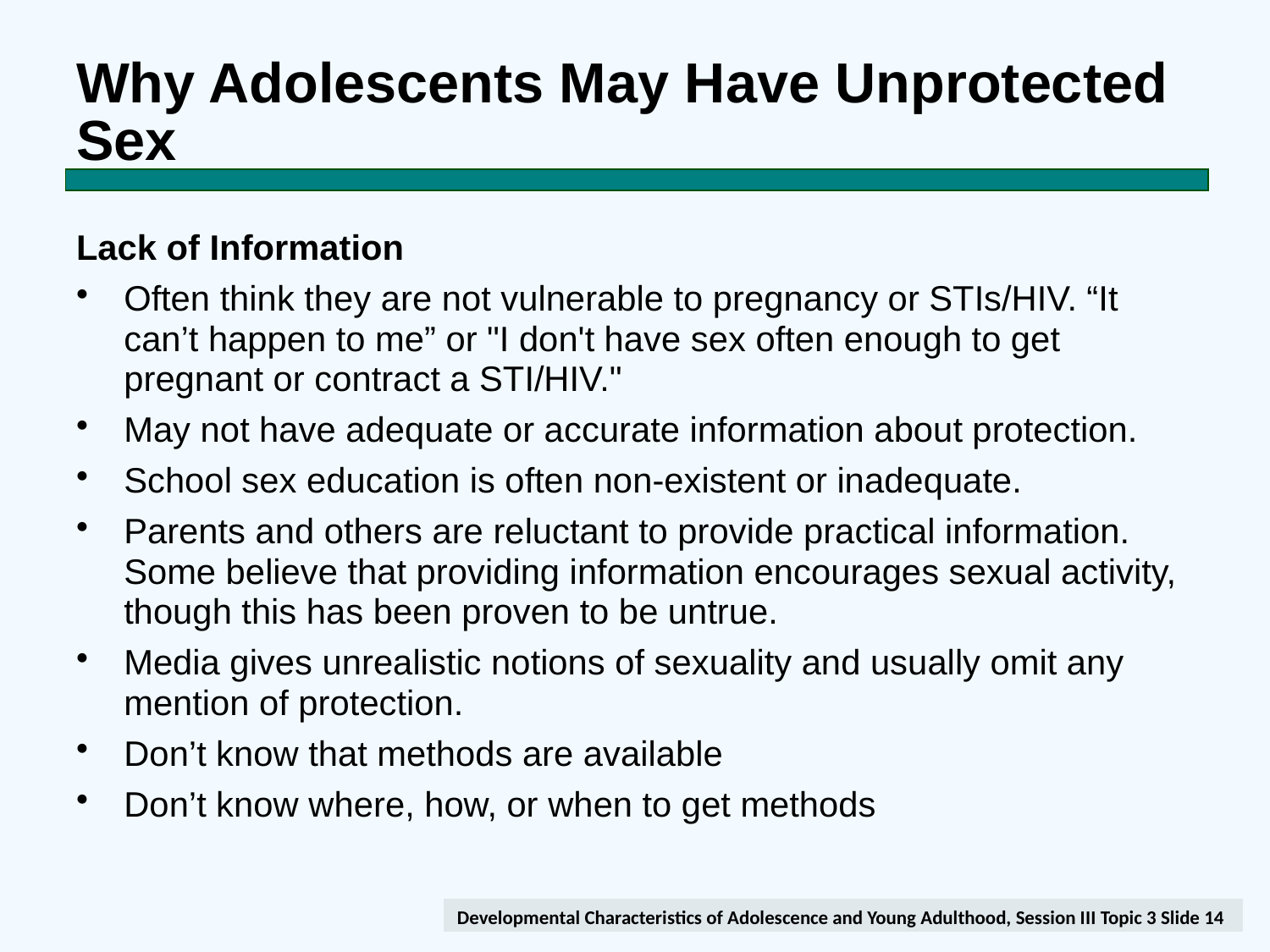

# Why Adolescents May Have Unprotected Sex
Lack of Information
Often think they are not vulnerable to pregnancy or STIs/HIV. “It can’t happen to me” or "I don't have sex often enough to get pregnant or contract a STI/HIV."
May not have adequate or accurate information about protection.
School sex education is often non-existent or inadequate.
Parents and others are reluctant to provide practical information. Some believe that providing information encourages sexual activity, though this has been proven to be untrue.
Media gives unrealistic notions of sexuality and usually omit any mention of protection.
Don’t know that methods are available
Don’t know where, how, or when to get methods

Developmental Characteristics of Adolescence and Young Adulthood, Session III Topic 3 Slide 14